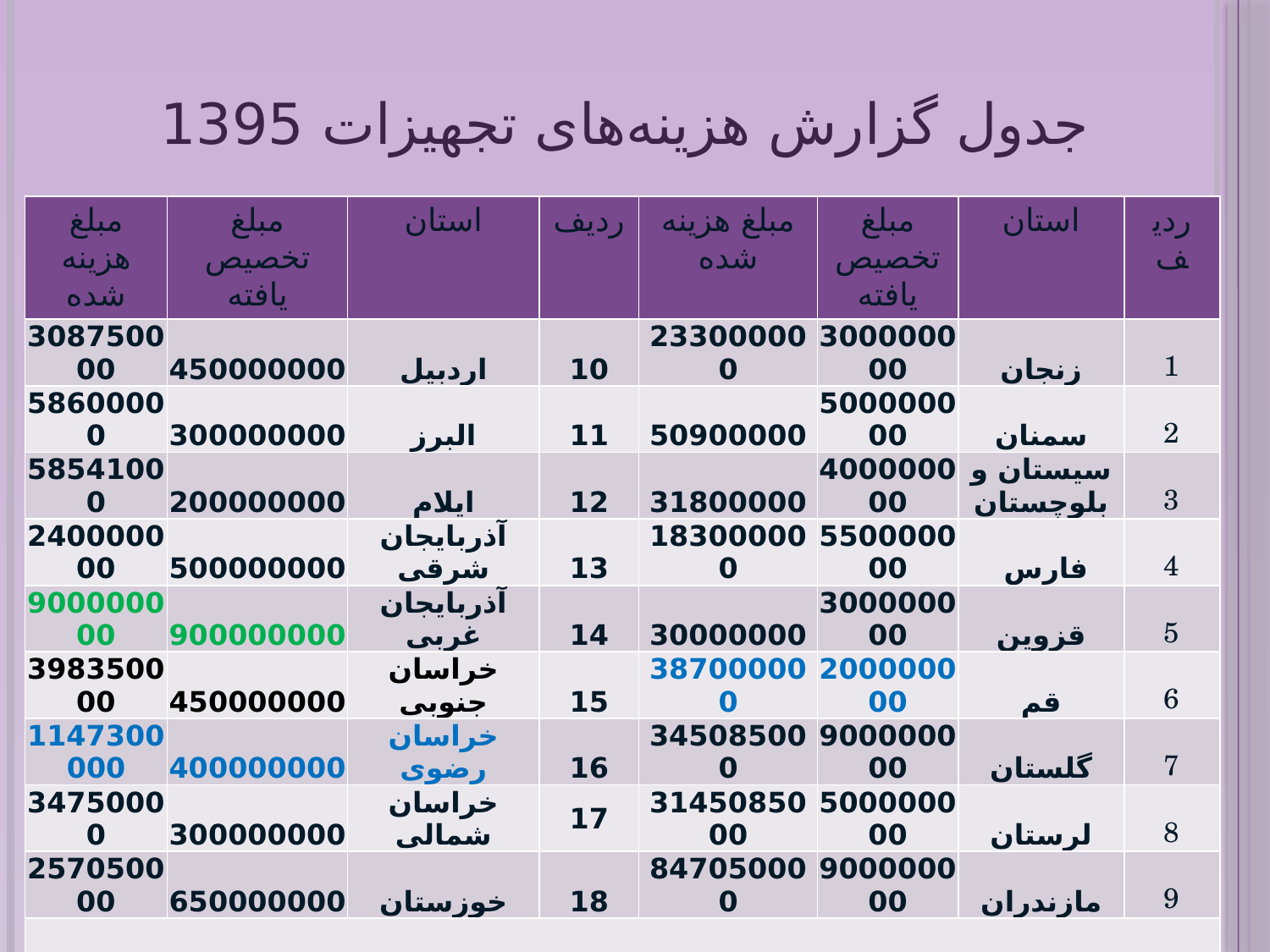

# جدول گزارش هزینه‌های تجهیزات 1395
| مبلغ هزینه شده | مبلغ تخصیص یافته | استان | ردیف | مبلغ هزینه شده | مبلغ تخصیص یافته | استان | ردیف |
| --- | --- | --- | --- | --- | --- | --- | --- |
| 308750000 | 450000000 | اردبیل | 10 | 233000000 | 300000000 | زنجان | 1 |
| 58600000 | 300000000 | البرز | 11 | 50900000 | 500000000 | سمنان | 2 |
| 58541000 | 200000000 | ایلام | 12 | 31800000 | 400000000 | سیستان و بلوچستان | 3 |
| 240000000 | 500000000 | آذربایجان شرقی | 13 | 183000000 | 550000000 | فارس | 4 |
| 900000000 | 900000000 | آذربایجان غربی | 14 | 30000000 | 300000000 | قزوین | 5 |
| 398350000 | 450000000 | خراسان جنوبی | 15 | 387000000 | 200000000 | قم | 6 |
| 1147300000 | 400000000 | خراسان رضوی | 16 | 345085000 | 900000000 | گلستان | 7 |
| 34750000 | 300000000 | خراسان شمالی | 17 | 3145085000 | 500000000 | لرستان | 8 |
| 257050000 | 650000000 | خوزستان | 18 | 847050000 | 900000000 | مازندران | 9 |
| سایر استان‌ها گزارشی ارسال نکرده‌اند |  |  |  |  |  |  |  |